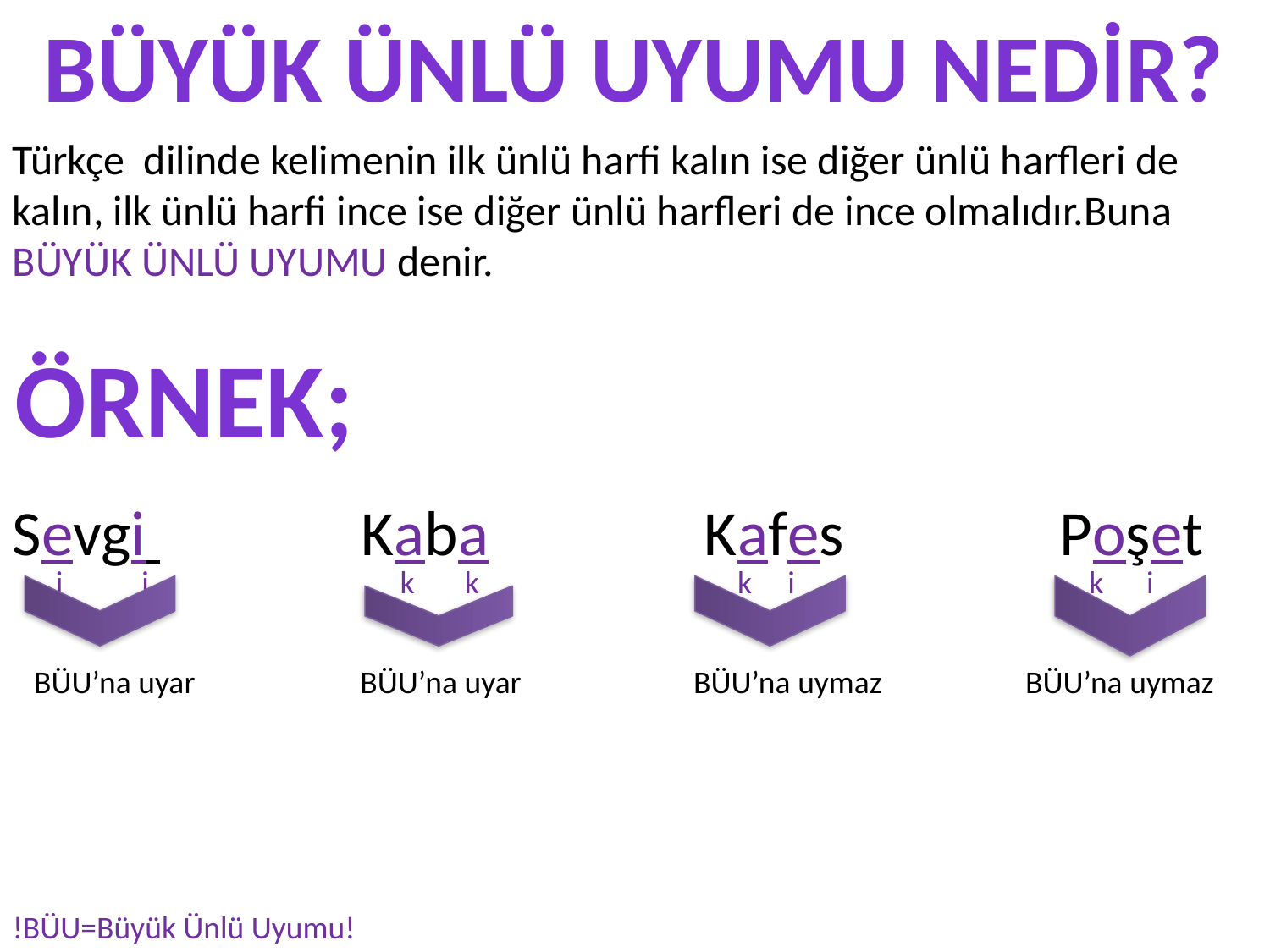

BÜYÜK ÜNLÜ UYUMU NEDİR?
Türkçe  dilinde kelimenin ilk ünlü harfi kalın ise diğer ünlü harfleri de kalın, ilk ünlü harfi ince ise diğer ünlü harfleri de ince olmalıdır.Buna BÜYÜK ÜNLÜ UYUMU denir.
ÖRNEK;
Sevgi               Kaba               Kafes               Poşet

      i           i                                   k       k                                    k     i                                         k      i
   BÜU’na uyar                       BÜU’na uyar                        BÜU’na uymaz                    BÜU’na uymaz
!BÜU=Büyük Ünlü Uyumu!